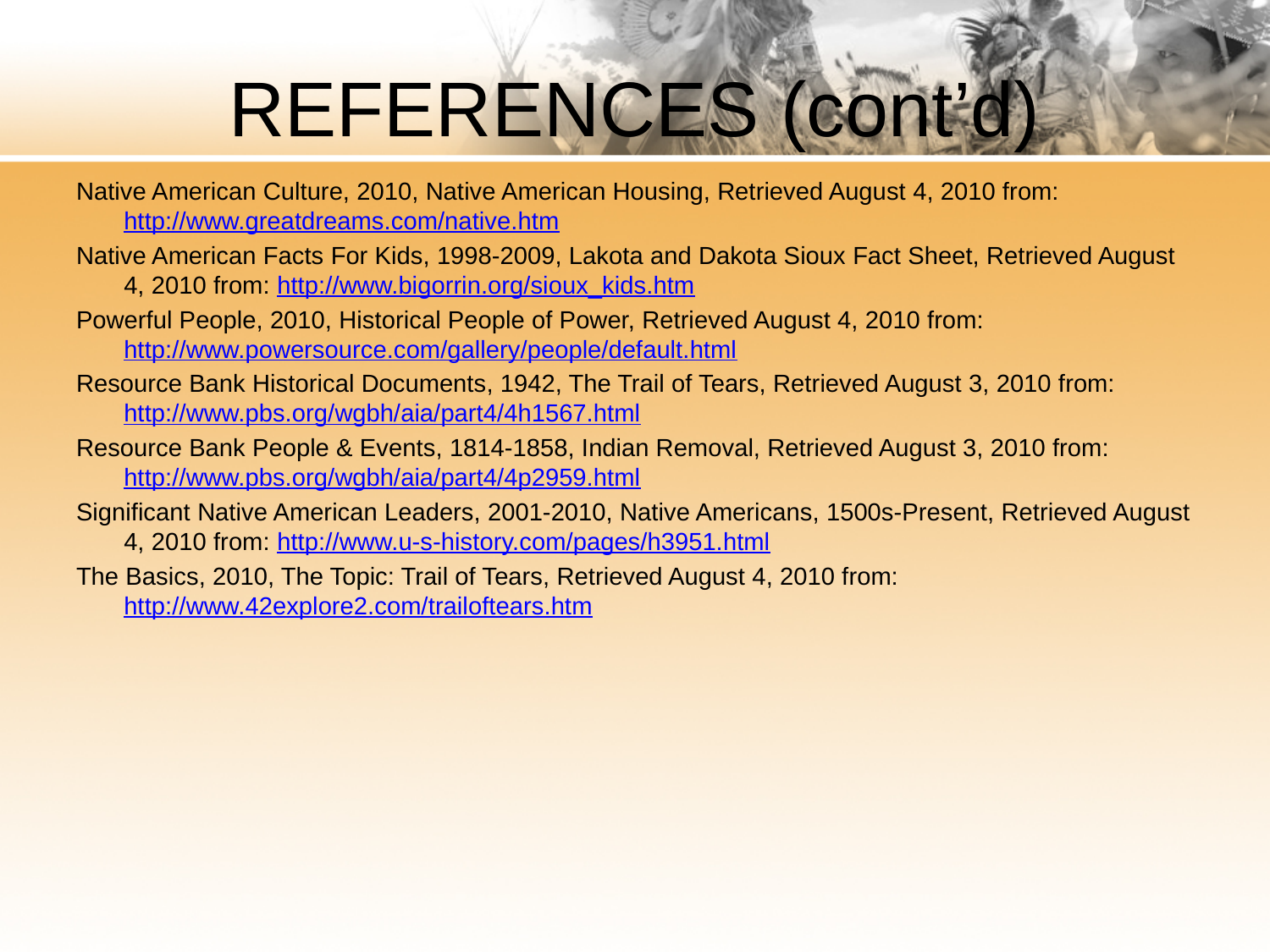

# REFERENCES (cont’d)
Native American Culture, 2010, Native American Housing, Retrieved August 4, 2010 from: http://www.greatdreams.com/native.htm
Native American Facts For Kids, 1998-2009, Lakota and Dakota Sioux Fact Sheet, Retrieved August 4, 2010 from: http://www.bigorrin.org/sioux_kids.htm
Powerful People, 2010, Historical People of Power, Retrieved August 4, 2010 from: http://www.powersource.com/gallery/people/default.html
Resource Bank Historical Documents, 1942, The Trail of Tears, Retrieved August 3, 2010 from: http://www.pbs.org/wgbh/aia/part4/4h1567.html
Resource Bank People & Events, 1814-1858, Indian Removal, Retrieved August 3, 2010 from: http://www.pbs.org/wgbh/aia/part4/4p2959.html
Significant Native American Leaders, 2001-2010, Native Americans, 1500s-Present, Retrieved August 4, 2010 from: http://www.u-s-history.com/pages/h3951.html
The Basics, 2010, The Topic: Trail of Tears, Retrieved August 4, 2010 from: http://www.42explore2.com/trailoftears.htm